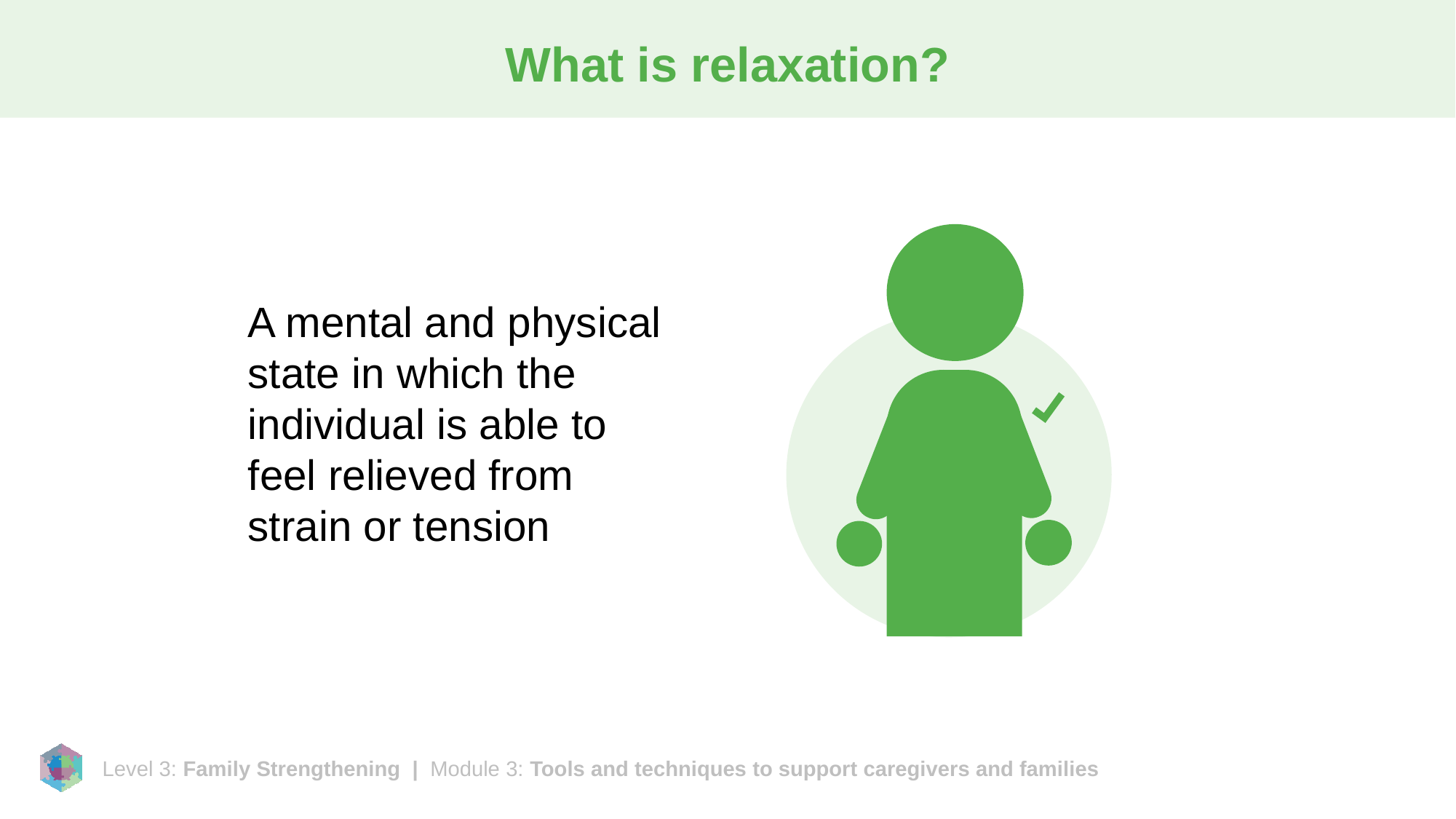

# What is relaxation?

A mental and physical state in which the individual is able to feel relieved from strain or tension